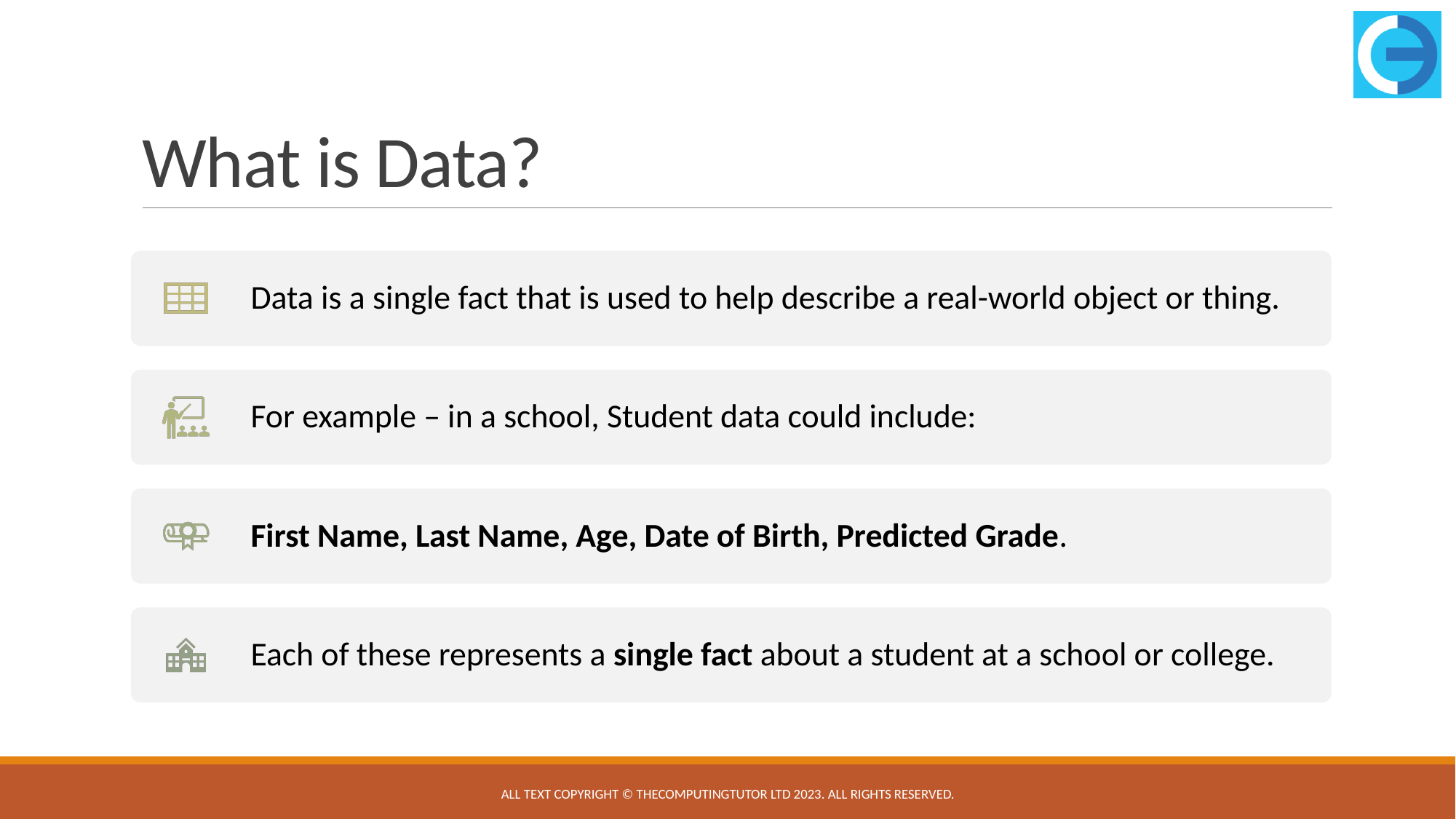

# What is Data?
Data is a single fact that is used to help describe a real-world object or thing.
For example – in a school, Student data could include:
First Name, Last Name, Age, Date of Birth, Predicted Grade.
Each of these represents a single fact about a student at a school or college.
All text copyright © TheComputingTutor Ltd 2023. All rights Reserved.